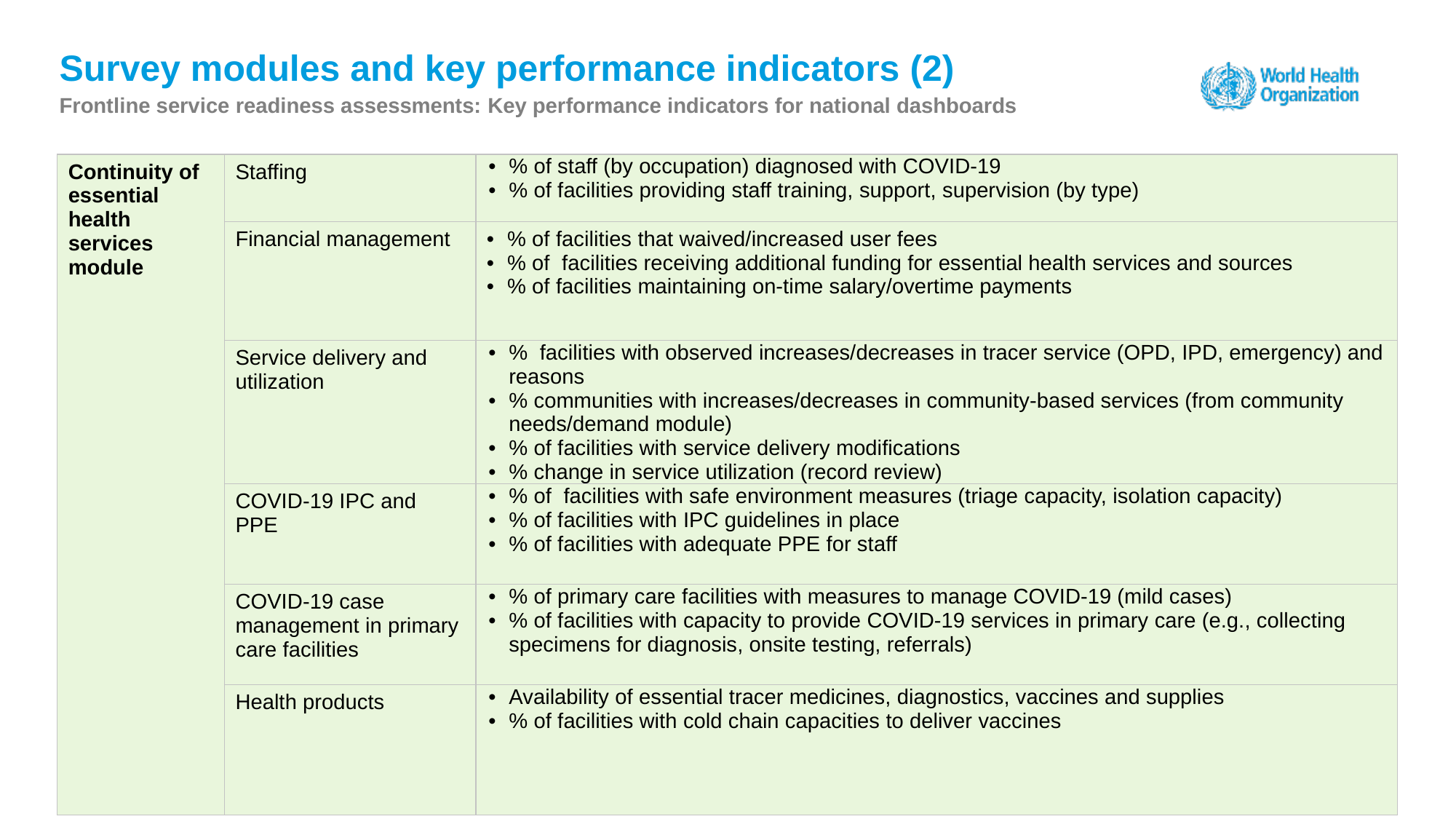

# Survey modules and key performance indicators (2)
Frontline service readiness assessments: Key performance indicators for national dashboards
| Continuity of essential health services module | Staffing | % of staff (by occupation) diagnosed with COVID-19 % of facilities providing staff training, support, supervision (by type) |
| --- | --- | --- |
|  | Financial management | % of facilities that waived/increased user fees % of facilities receiving additional funding for essential health services and sources % of facilities maintaining on-time salary/overtime payments |
|  | Service delivery and utilization | % facilities with observed increases/decreases in tracer service (OPD, IPD, emergency) and reasons % communities with increases/decreases in community-based services (from community needs/demand module) % of facilities with service delivery modifications % change in service utilization (record review) |
|  | COVID-19 IPC and PPE | % of facilities with safe environment measures (triage capacity, isolation capacity) % of facilities with IPC guidelines in place % of facilities with adequate PPE for staff |
|  | COVID-19 case management in primary care facilities | % of primary care facilities with measures to manage COVID-19 (mild cases) % of facilities with capacity to provide COVID-19 services in primary care (e.g., collecting specimens for diagnosis, onsite testing, referrals) |
|  | Health products | Availability of essential tracer medicines, diagnostics, vaccines and supplies % of facilities with cold chain capacities to deliver vaccines |

33